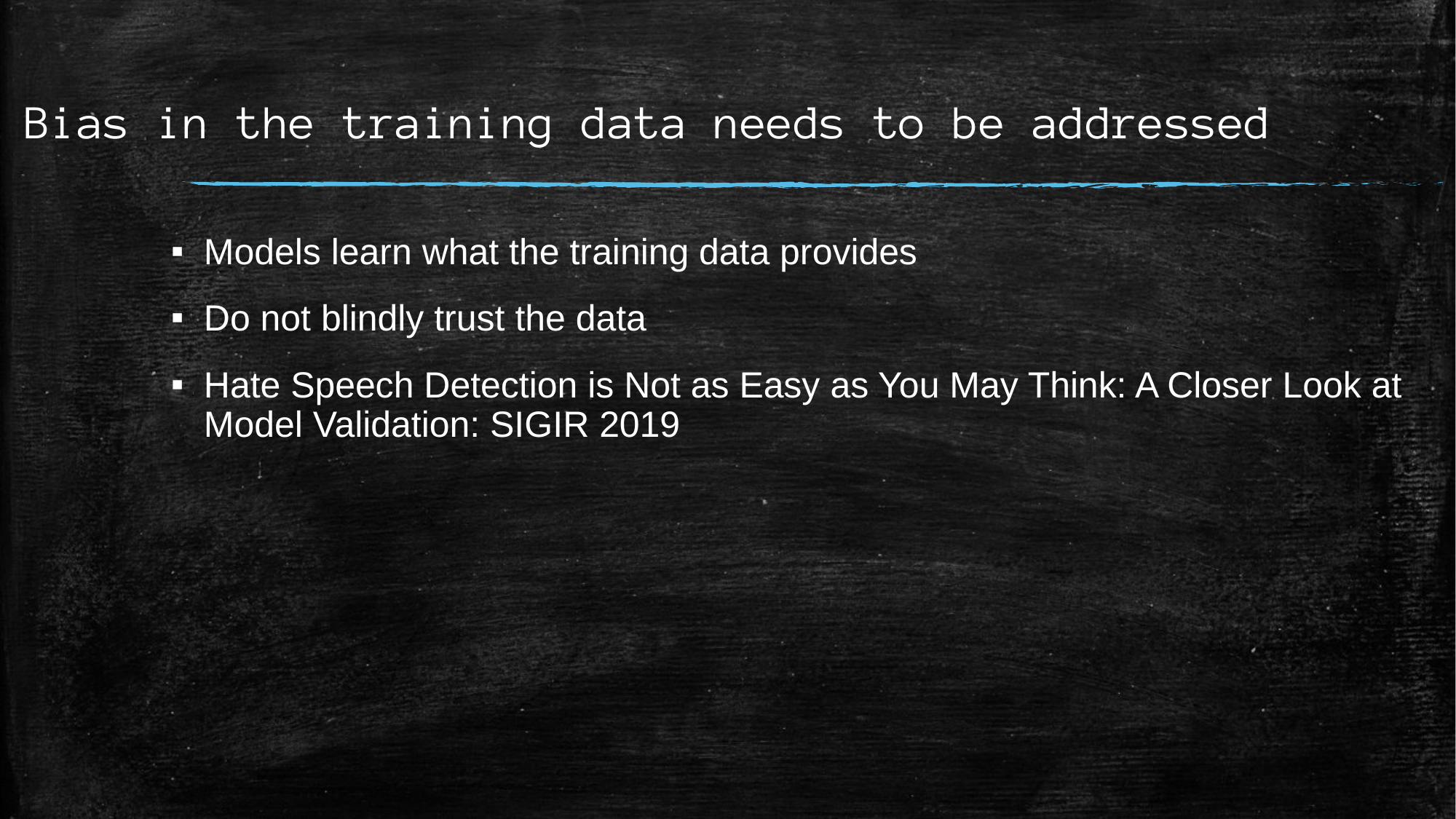

# Bias in the training data needs to be addressed
Models learn what the training data provides
Do not blindly trust the data
Hate Speech Detection is Not as Easy as You May Think: A Closer Look at Model Validation: SIGIR 2019